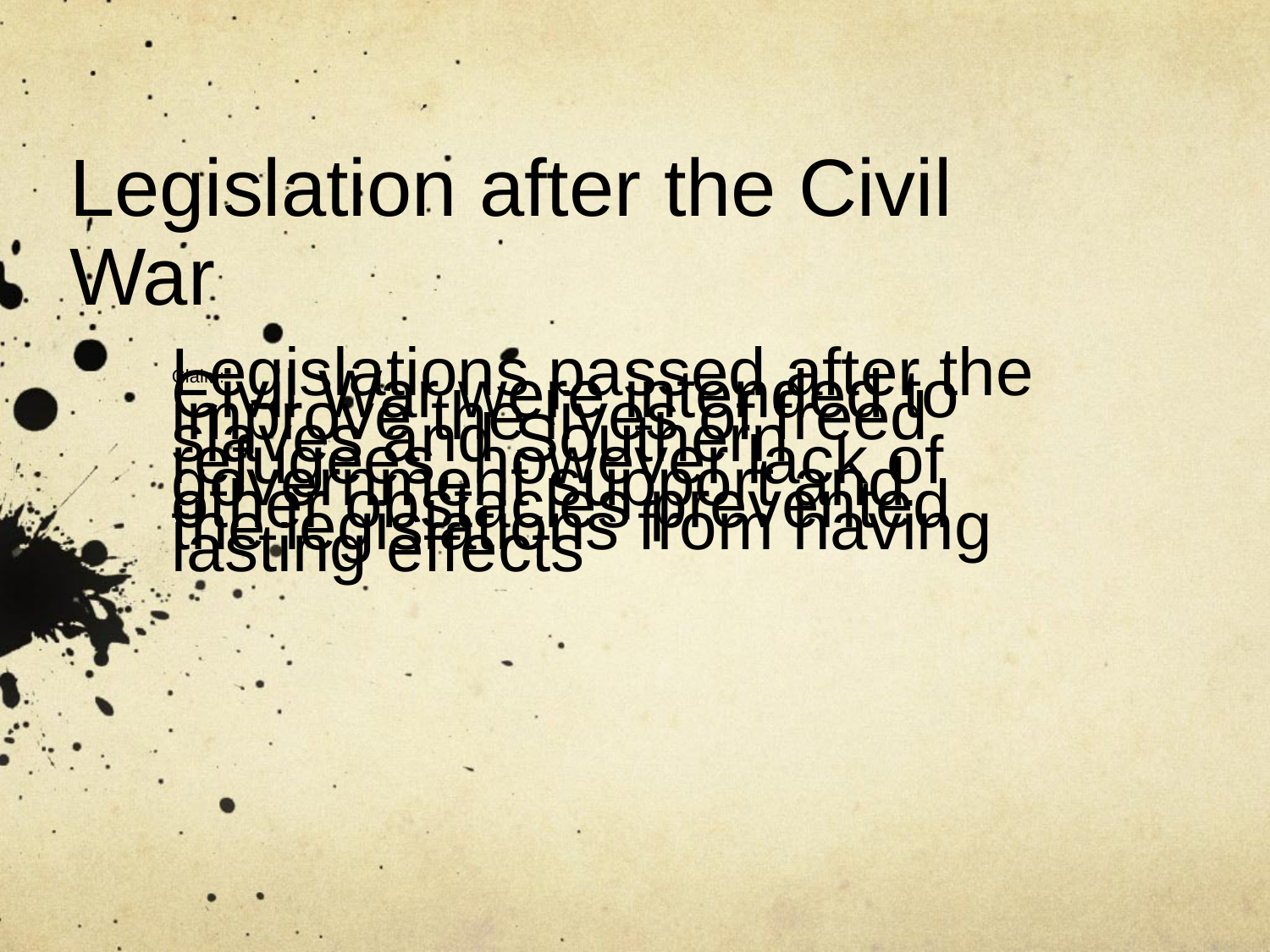

# Legislation after the Civil War
Claim:
Legislations passed after the Civil War were intended to improve the lives of freed slaves and Southern refugees, however lack of government support and other obstacles prevented the legislations from having lasting effects